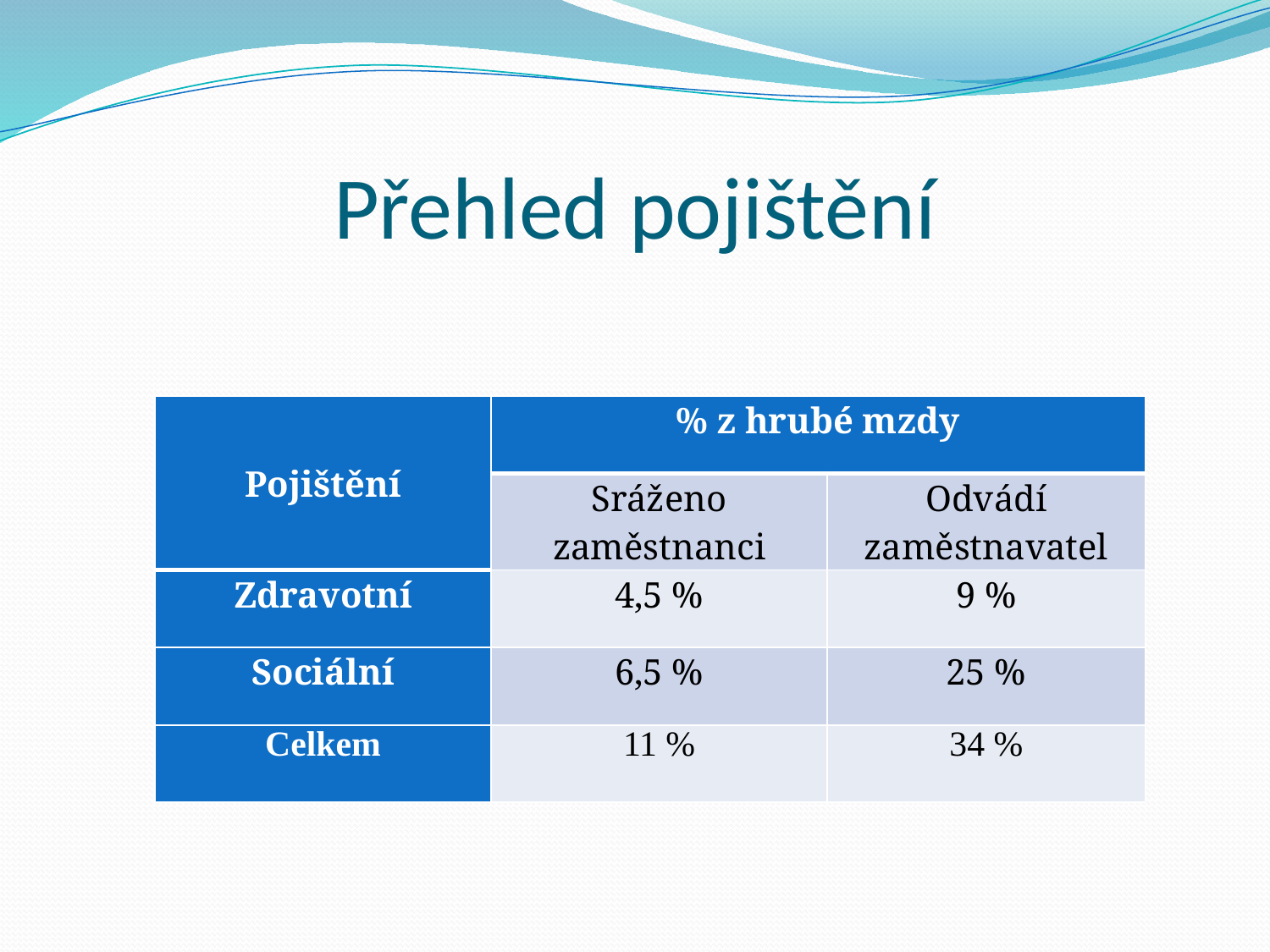

# Přehled pojištění
| Pojištění | % z hrubé mzdy |  |
| --- | --- | --- |
|  | Sráženo zaměstnanci | Odvádí zaměstnavatel |
| Zdravotní | 4,5 % | 9 % |
| Sociální | 6,5 % | 25 % |
| Celkem | 11 % | 34 % |